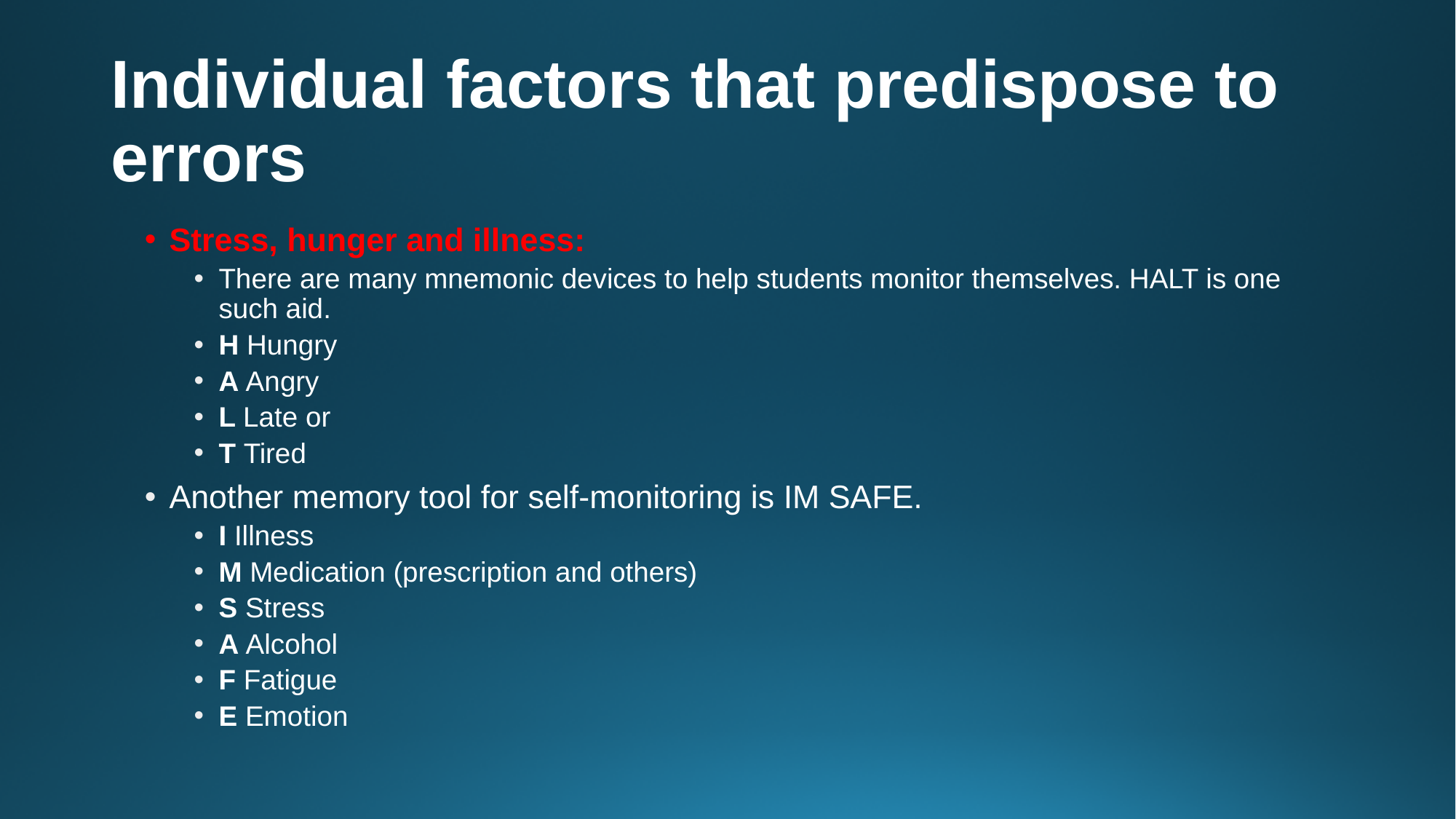

# Individual factors that predispose to errors
Stress, hunger and illness:
There are many mnemonic devices to help students monitor themselves. HALT is one such aid.
H Hungry
A Angry
L Late or
T Tired
Another memory tool for self-monitoring is IM SAFE.
I Illness
M Medication (prescription and others)
S Stress
A Alcohol
F Fatigue
E Emotion